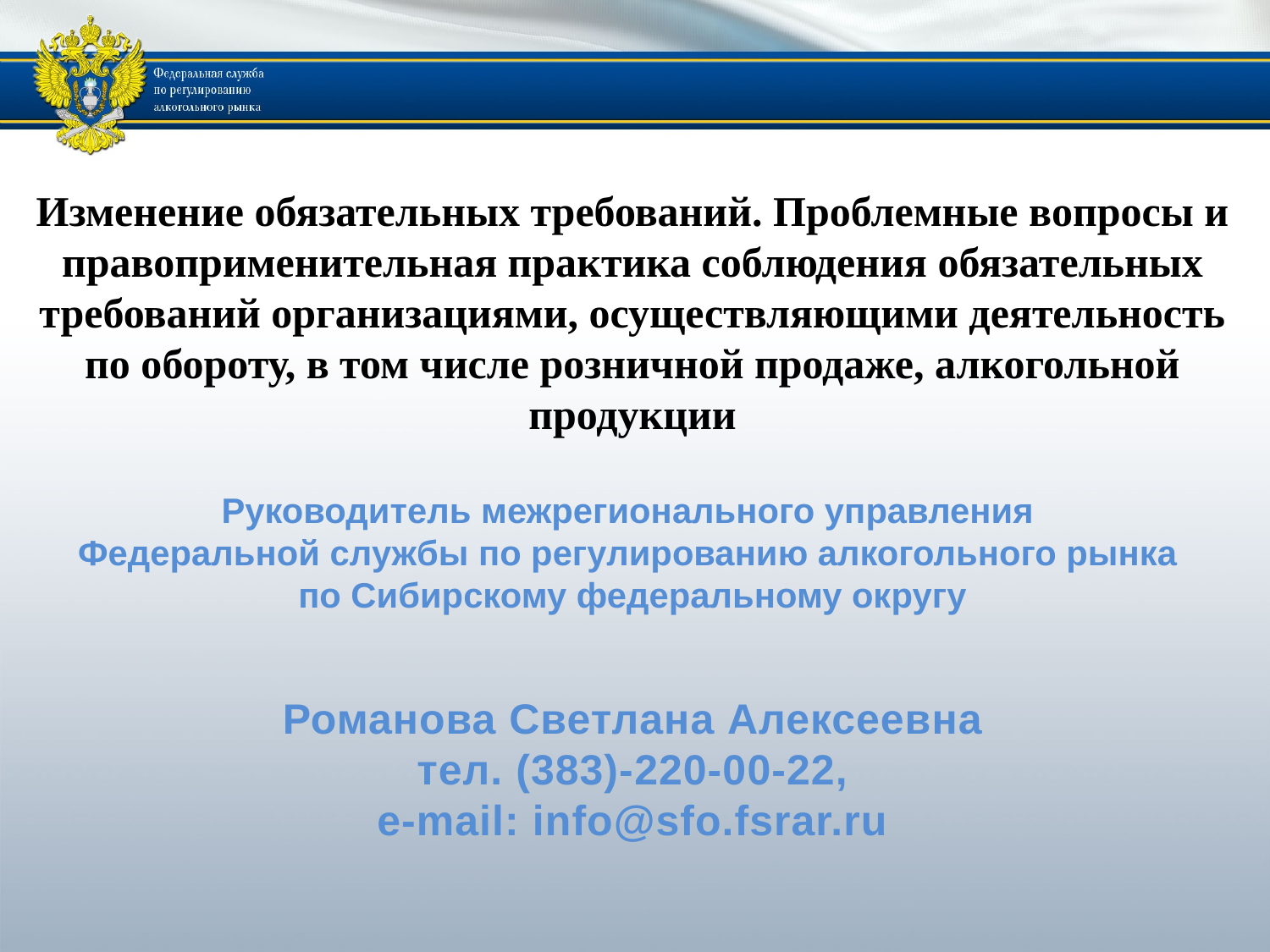

Изменение обязательных требований. Проблемные вопросы и правоприменительная практика соблюдения обязательных требований организациями, осуществляющими деятельность по обороту, в том числе розничной продаже, алкогольной продукции

Руководитель межрегионального управления
Федеральной службы по регулированию алкогольного рынка
по Сибирскому федеральному округу

Романова Светлана Алексеевна
 тел. (383)-220-00-22,
e-mail: info@sfo.fsrar.ru

#